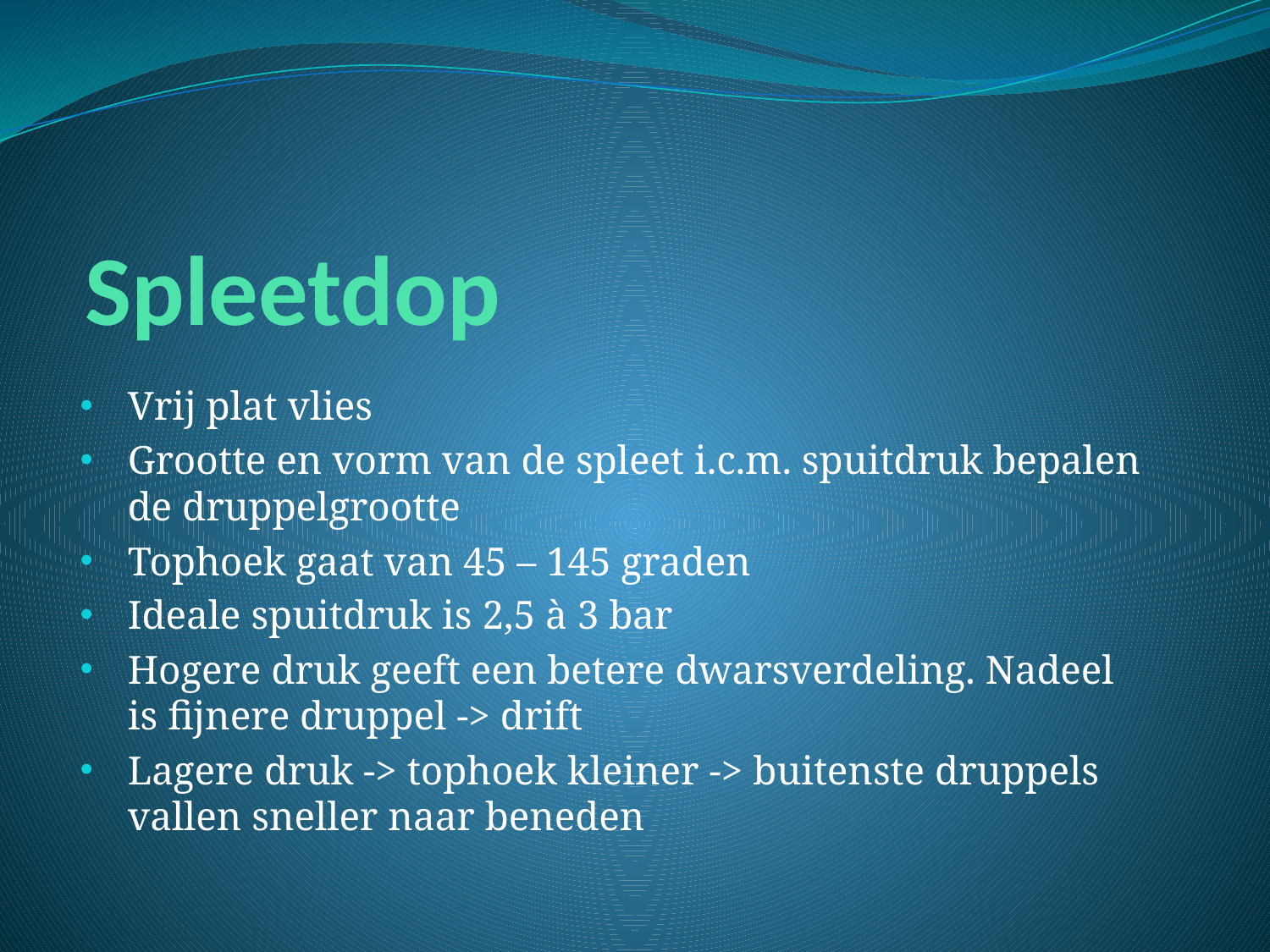

# Spleetdop
Vrij plat vlies
Grootte en vorm van de spleet i.c.m. spuitdruk bepalen de druppelgrootte
Tophoek gaat van 45 – 145 graden
Ideale spuitdruk is 2,5 à 3 bar
Hogere druk geeft een betere dwarsverdeling. Nadeel is fijnere druppel -> drift
Lagere druk -> tophoek kleiner -> buitenste druppels vallen sneller naar beneden